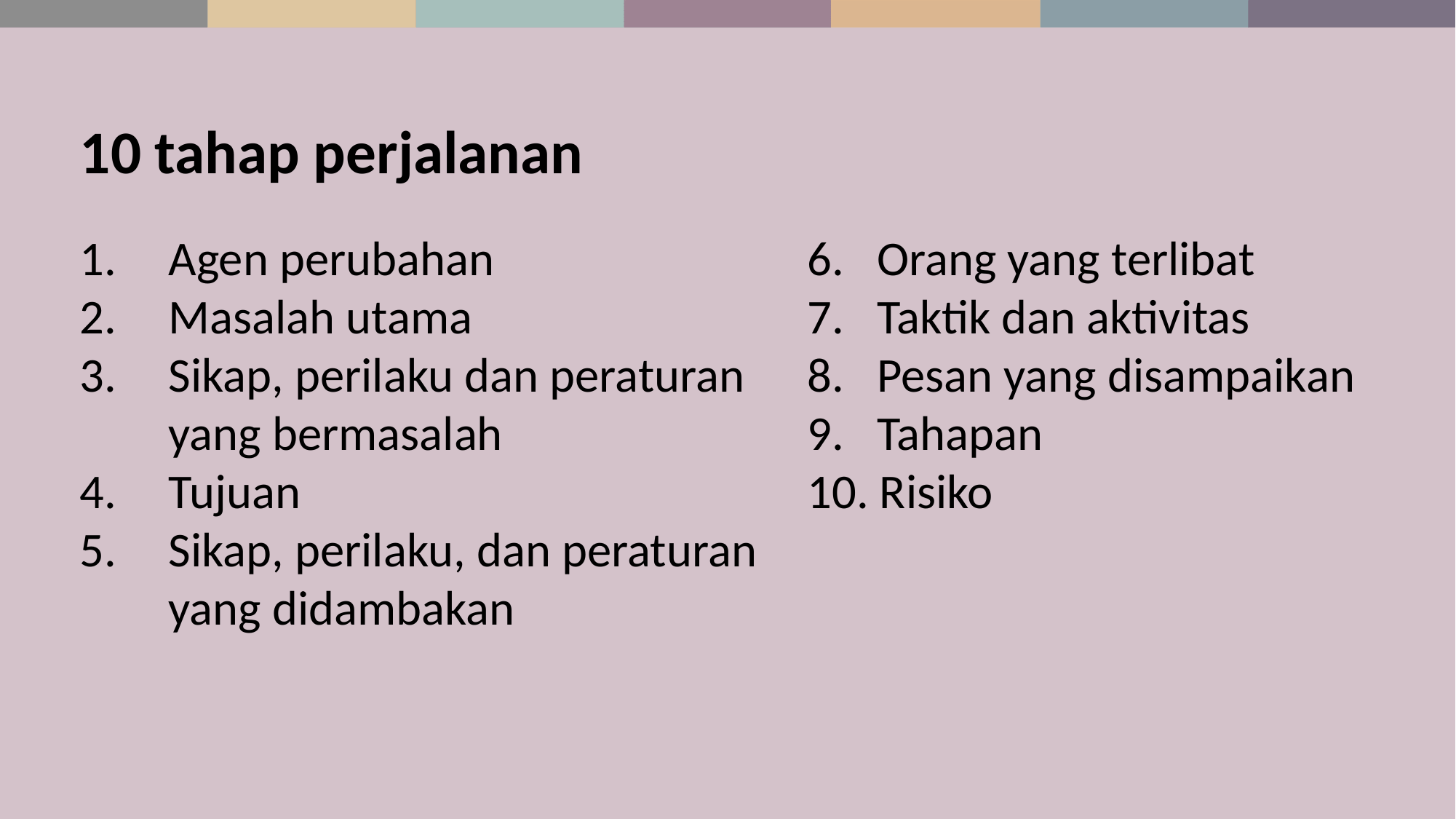

10 tahap perjalanan
Agen perubahan
Masalah utama
Sikap, perilaku dan peraturan yang bermasalah
Tujuan
Sikap, perilaku, dan peraturan yang didambakan
6.   Orang yang terlibat
7.   Taktik dan aktivitas
8.   Pesan yang disampaikan
9.   Tahapan
10. Risiko